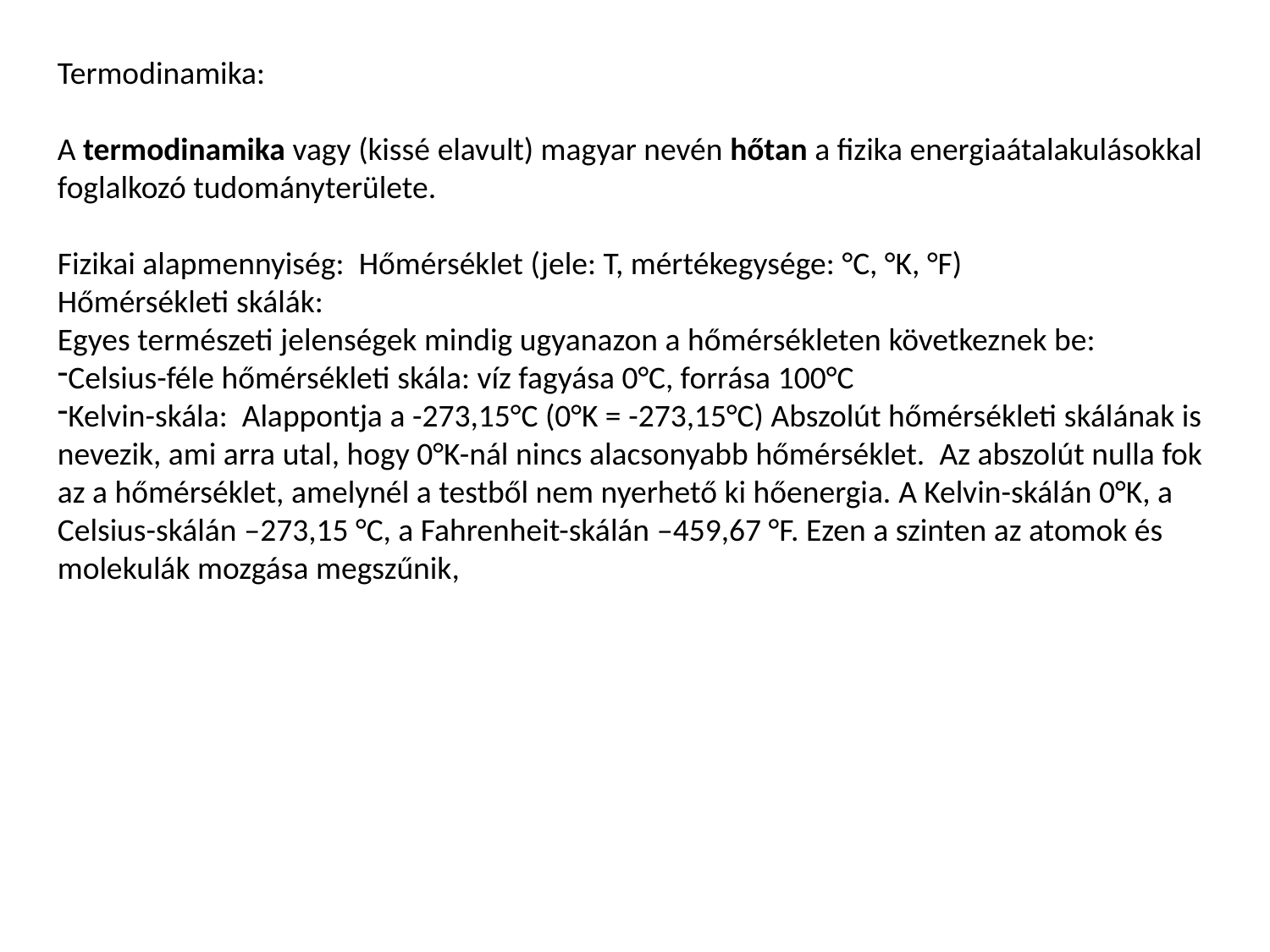

Termodinamika:

A termodinamika vagy (kissé elavult) magyar nevén hőtan a fizika energiaátalakulásokkal foglalkozó tudományterülete.

Fizikai alapmennyiség:  Hőmérséklet (jele: T, mértékegysége: °C, °K, °F)
Hőmérsékleti skálák:
Egyes természeti jelenségek mindig ugyanazon a hőmérsékleten következnek be:
Celsius-féle hőmérsékleti skála: víz fagyása 0°C, forrása 100°C
Kelvin-skála:  Alappontja a -273,15°C (0°K = -273,15°C) Abszolút hőmérsékleti skálának is nevezik, ami arra utal, hogy 0°K-nál nincs alacsonyabb hőmérséklet.  Az abszolút nulla fok az a hőmérséklet, amelynél a testből nem nyerhető ki hőenergia. A Kelvin-skálán 0°K, a Celsius-skálán ‒273,15 °C, a Fahrenheit-skálán ‒459,67 °F. Ezen a szinten az atomok és molekulák mozgása megszűnik,